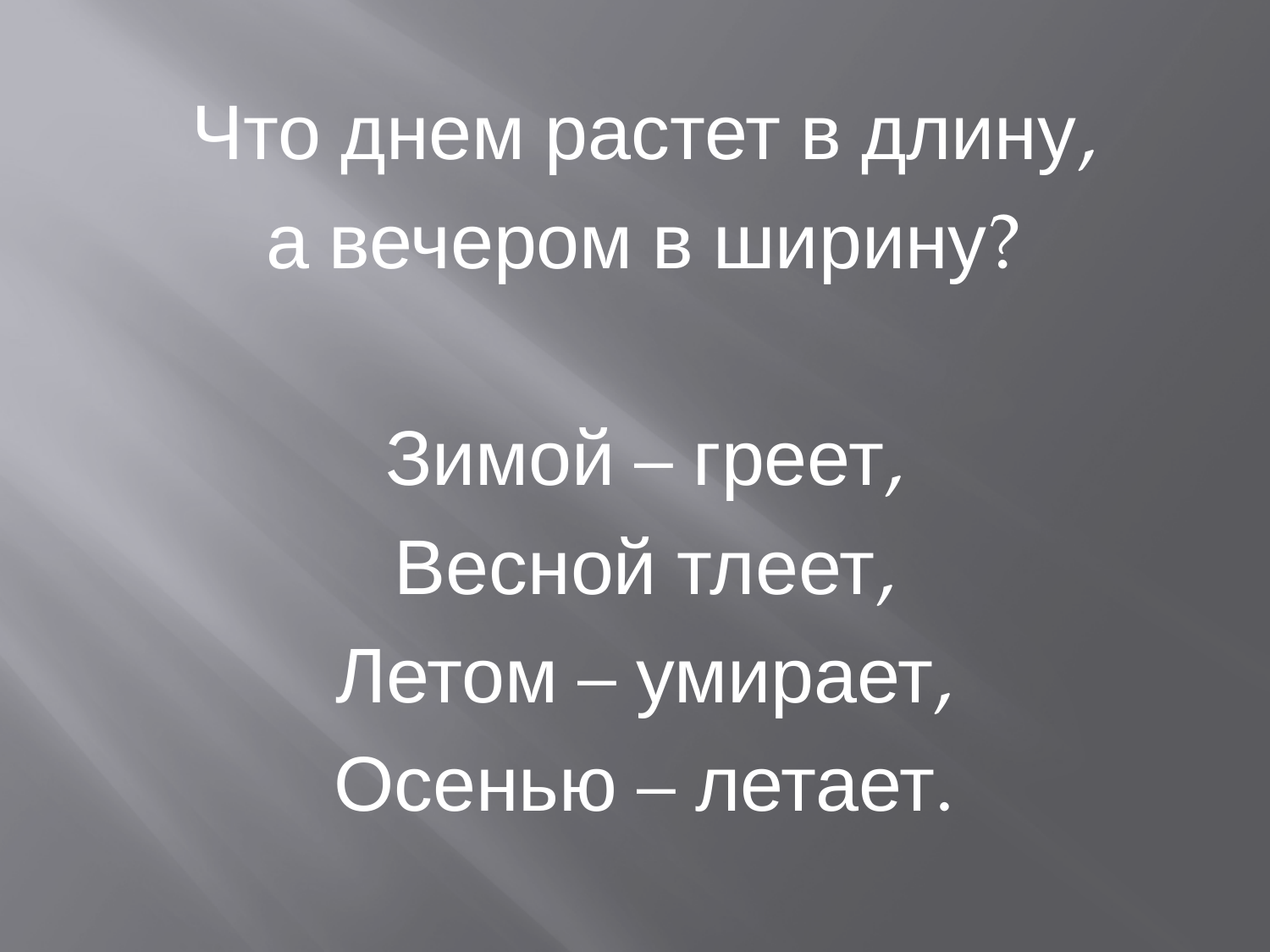

Что днем растет в длину,
а вечером в ширину?

Зимой – греет,
Весной тлеет,
Летом – умирает,
Осенью – летает.